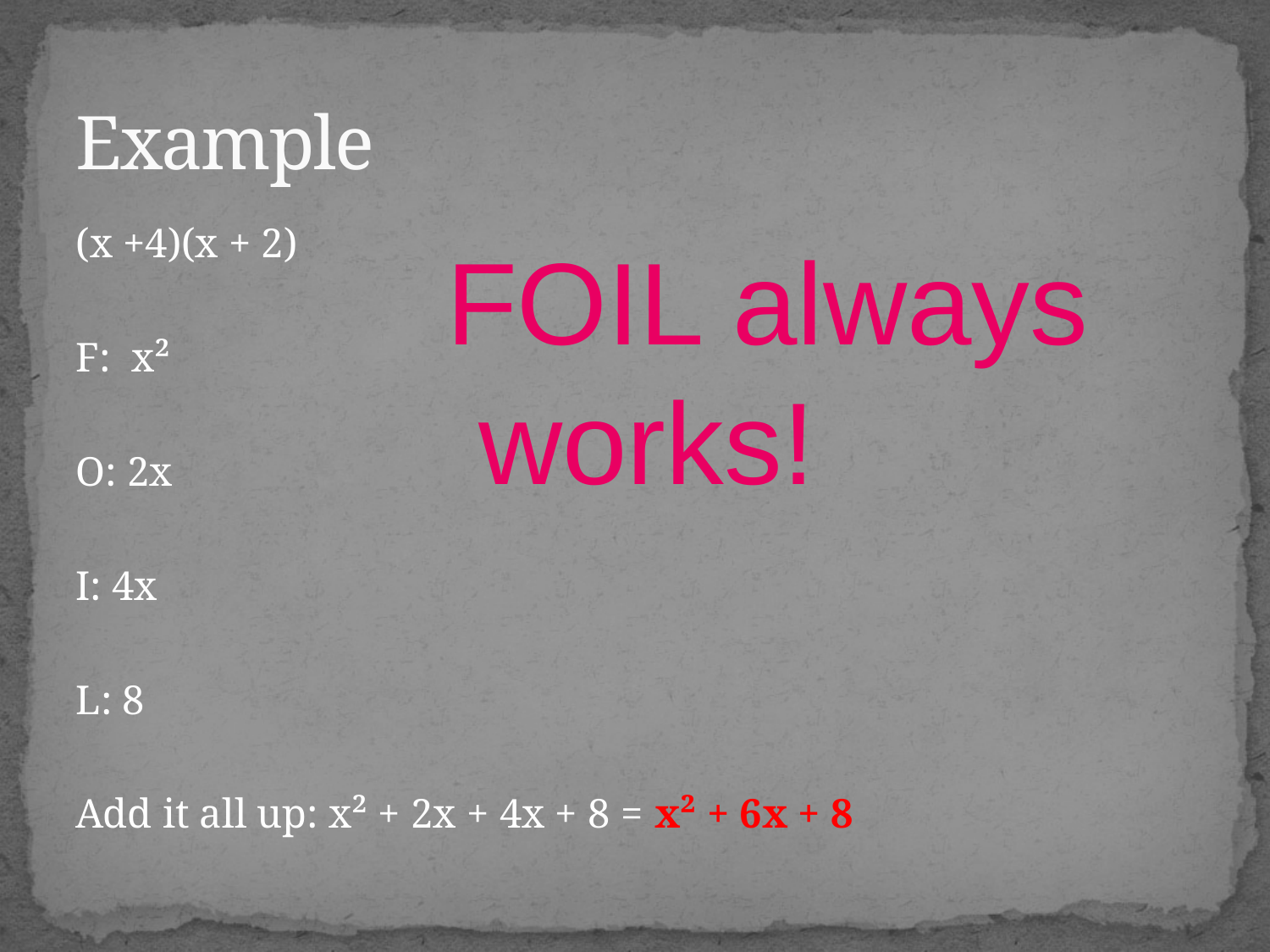

# Example
(x +4)(x + 2)

F:  x²

O: 2x

I: 4x

L: 8

Add it all up: x² + 2x + 4x + 8 = x² + 6x + 8
FOIL always  works!